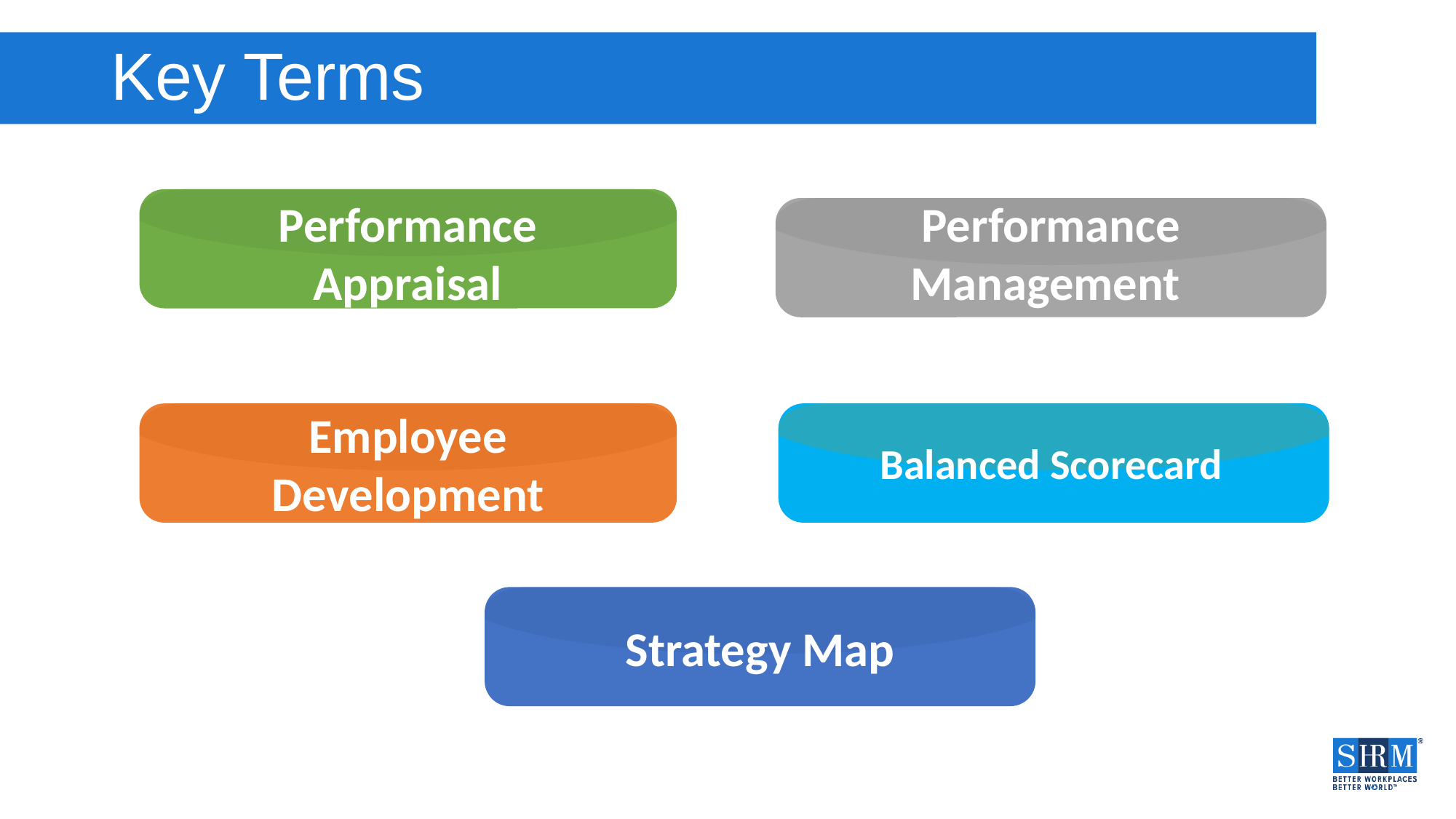

# Key Terms

Performance Appraisal
Performance Management

Employee Development
Balanced Scorecard

Strategy Map